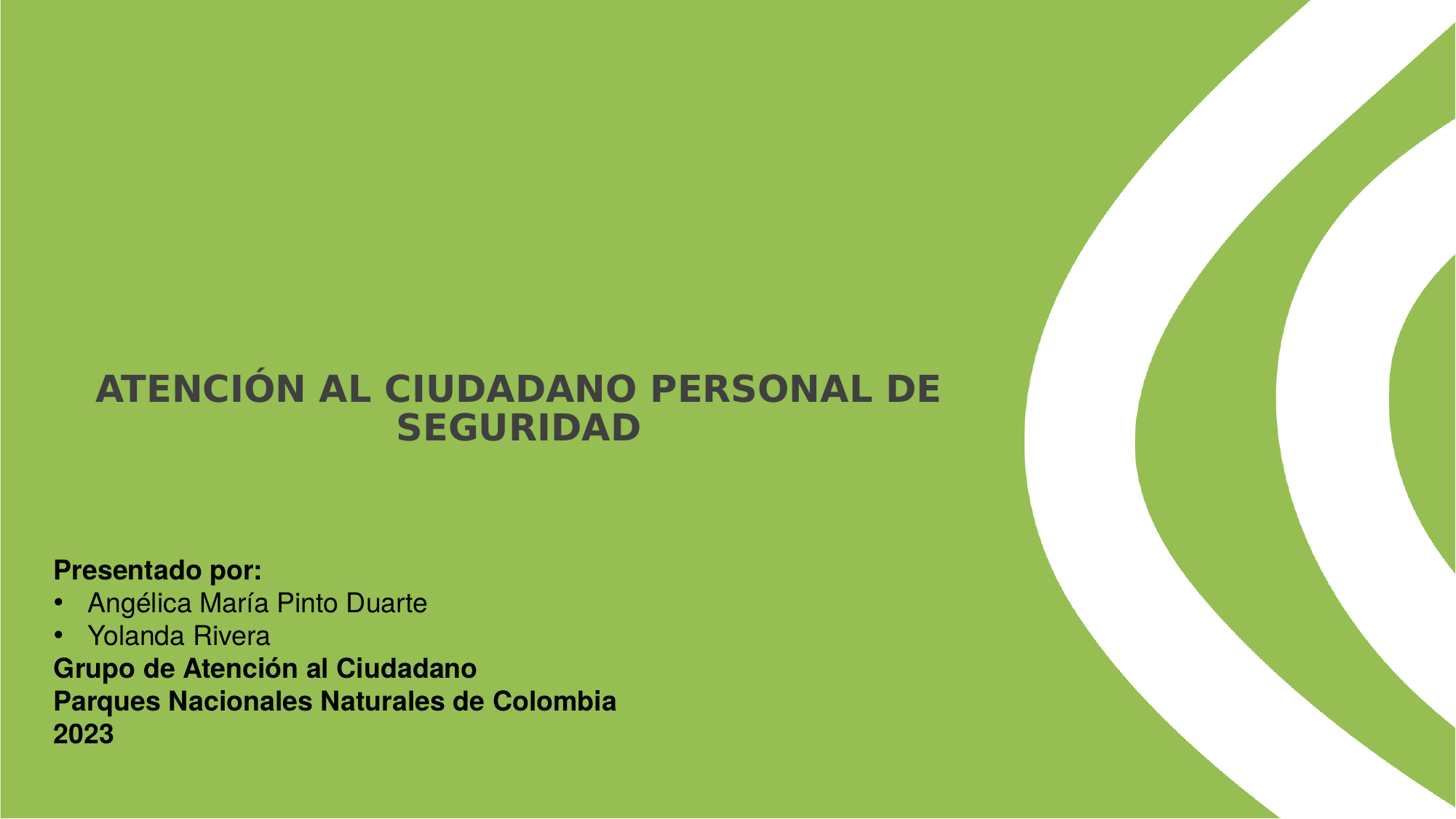

# ATENCIÓN AL CIUDADANO PERSONAL DE SEGURIDAD
Presentado por:
Angélica María Pinto Duarte
Yolanda Rivera
Grupo de Atención al Ciudadano
Parques Nacionales Naturales de Colombia
2023